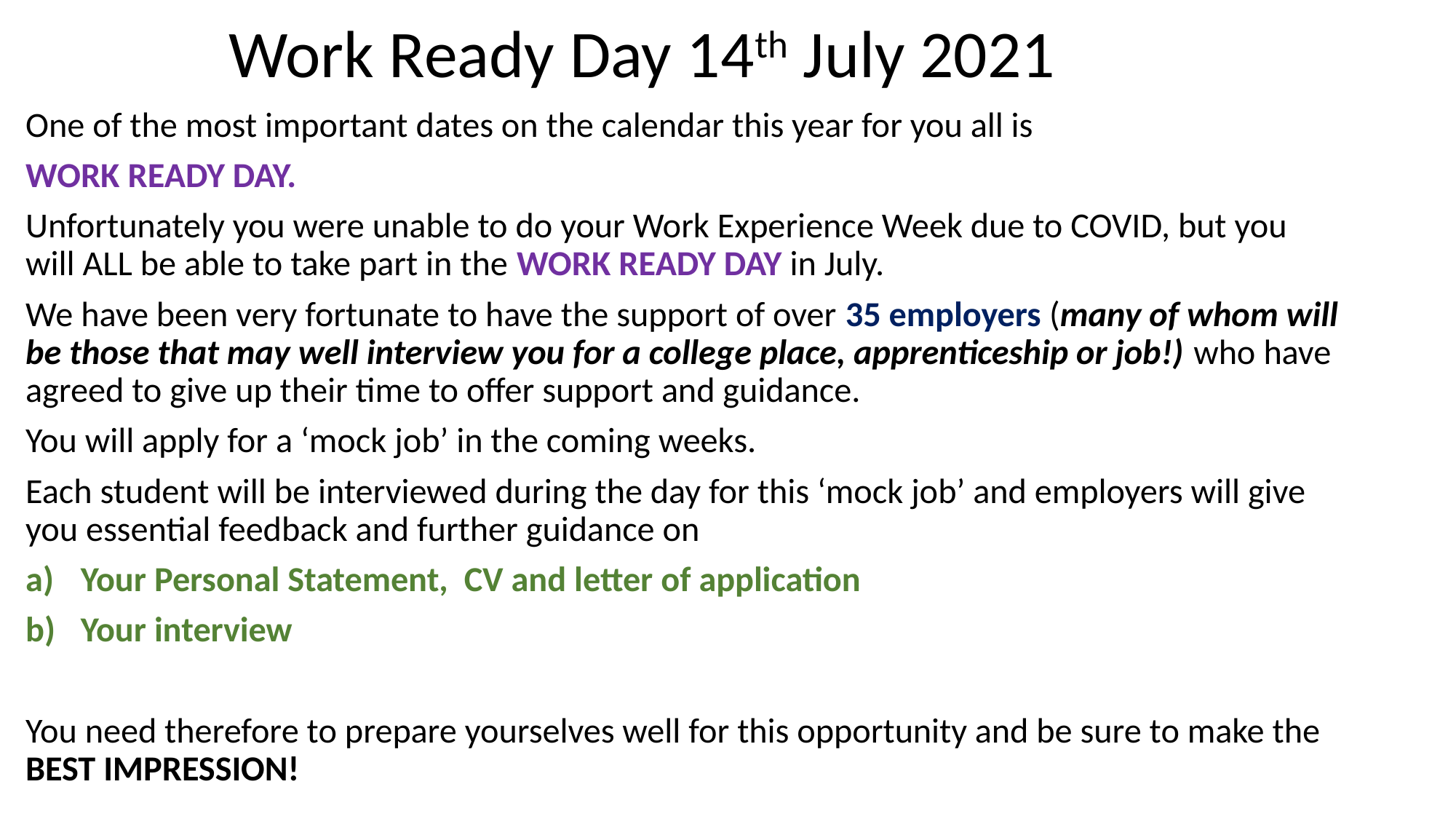

# Work Ready Day 14th July 2021
One of the most important dates on the calendar this year for you all is
WORK READY DAY.
Unfortunately you were unable to do your Work Experience Week due to COVID, but you will ALL be able to take part in the WORK READY DAY in July.
We have been very fortunate to have the support of over 35 employers (many of whom will be those that may well interview you for a college place, apprenticeship or job!) who have agreed to give up their time to offer support and guidance.
You will apply for a ‘mock job’ in the coming weeks.
Each student will be interviewed during the day for this ‘mock job’ and employers will give you essential feedback and further guidance on
Your Personal Statement,  CV and letter of application
Your interview

You need therefore to prepare yourselves well for this opportunity and be sure to make the BEST IMPRESSION!